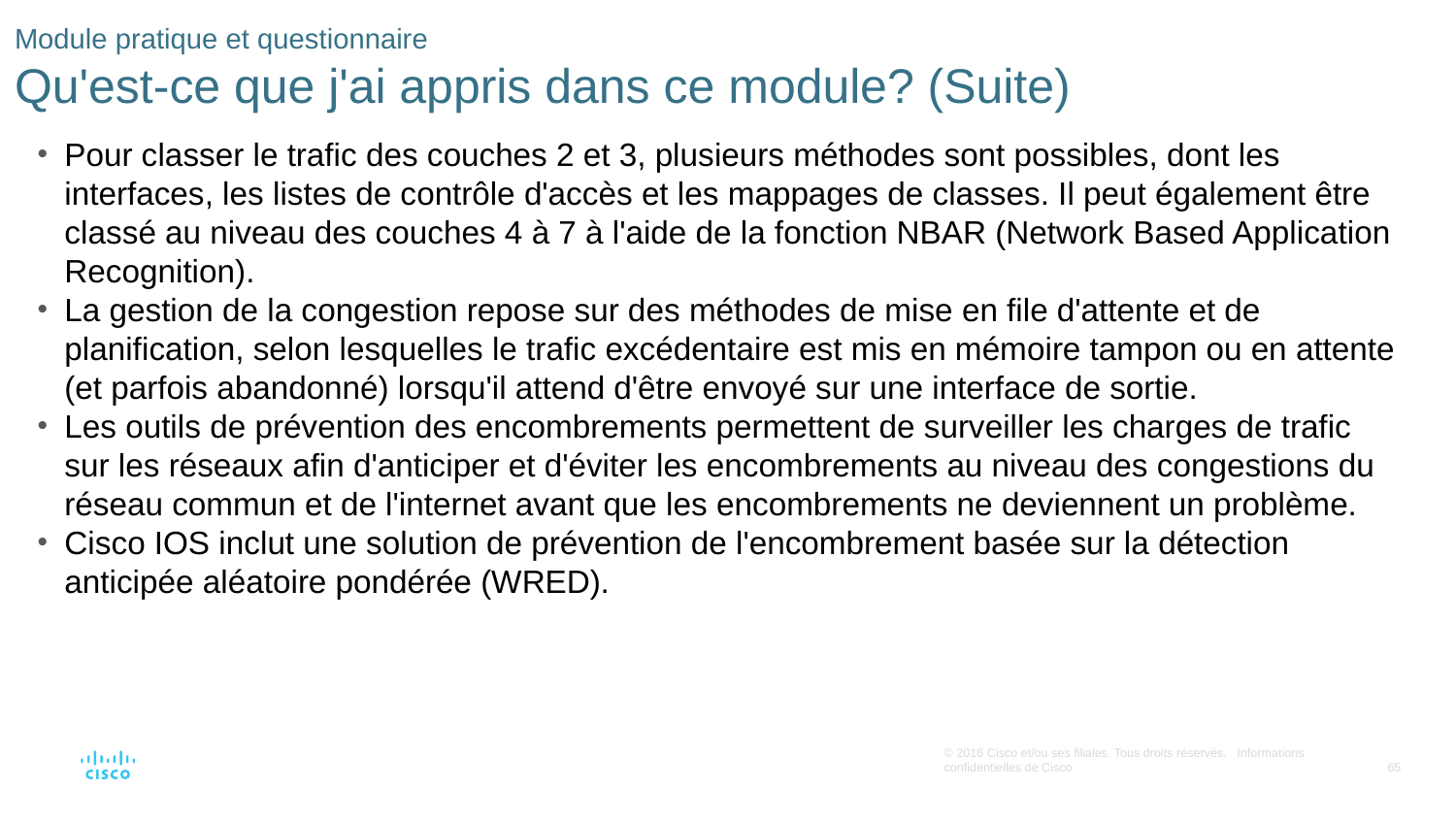

# Module pratique et questionnaire Qu'est-ce que j'ai appris dans ce module? (Suite)
Pour classer le trafic des couches 2 et 3, plusieurs méthodes sont possibles, dont les interfaces, les listes de contrôle d'accès et les mappages de classes. Il peut également être classé au niveau des couches 4 à 7 à l'aide de la fonction NBAR (Network Based Application Recognition).
La gestion de la congestion repose sur des méthodes de mise en file d'attente et de planification, selon lesquelles le trafic excédentaire est mis en mémoire tampon ou en attente (et parfois abandonné) lorsqu'il attend d'être envoyé sur une interface de sortie.
Les outils de prévention des encombrements permettent de surveiller les charges de trafic sur les réseaux afin d'anticiper et d'éviter les encombrements au niveau des congestions du réseau commun et de l'internet avant que les encombrements ne deviennent un problème.
Cisco IOS inclut une solution de prévention de l'encombrement basée sur la détection anticipée aléatoire pondérée (WRED).